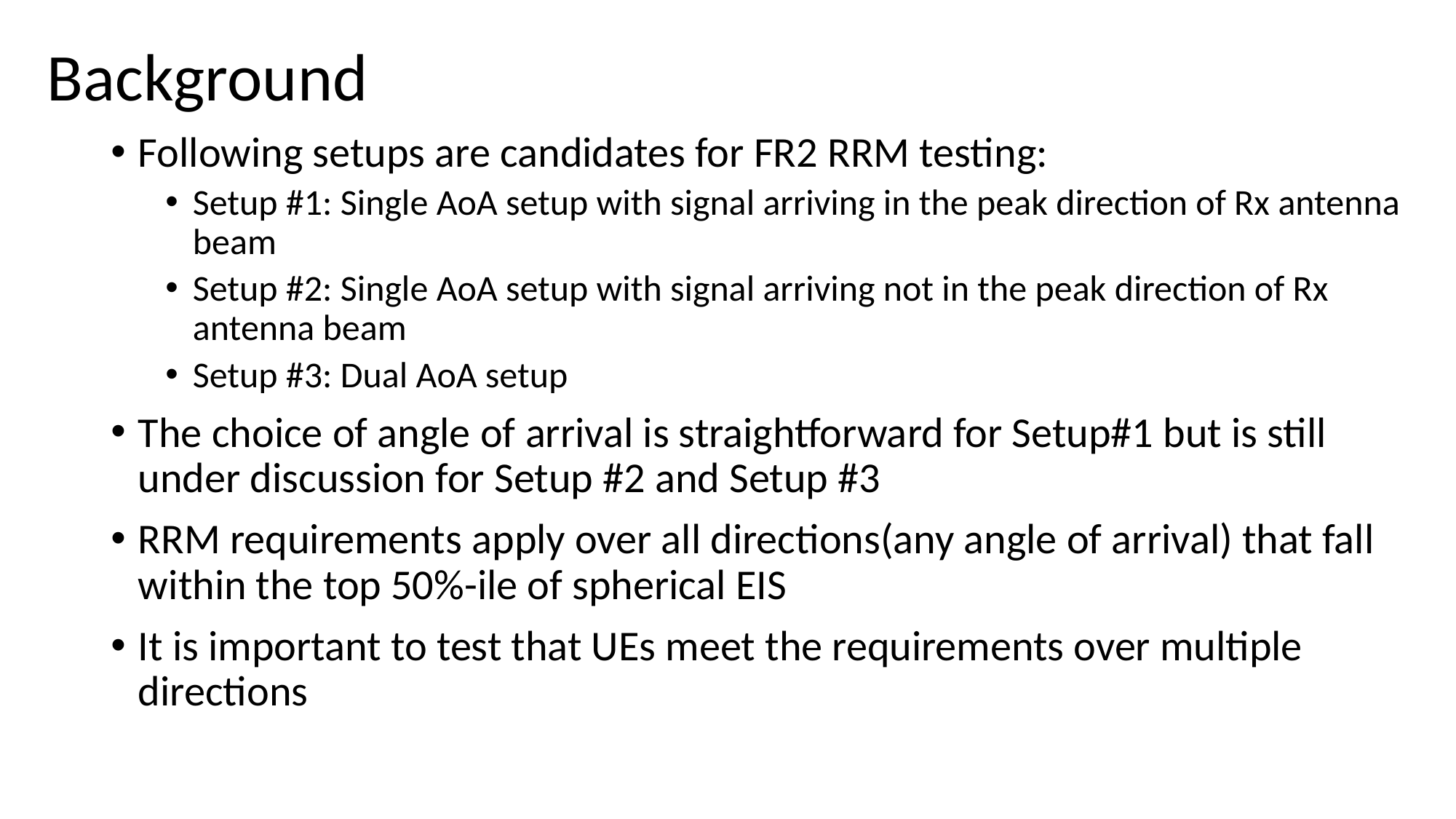

# Background
Following setups are candidates for FR2 RRM testing:
Setup #1: Single AoA setup with signal arriving in the peak direction of Rx antenna beam
Setup #2: Single AoA setup with signal arriving not in the peak direction of Rx antenna beam
Setup #3: Dual AoA setup
The choice of angle of arrival is straightforward for Setup#1 but is still under discussion for Setup #2 and Setup #3
RRM requirements apply over all directions(any angle of arrival) that fall within the top 50%-ile of spherical EIS
It is important to test that UEs meet the requirements over multiple directions